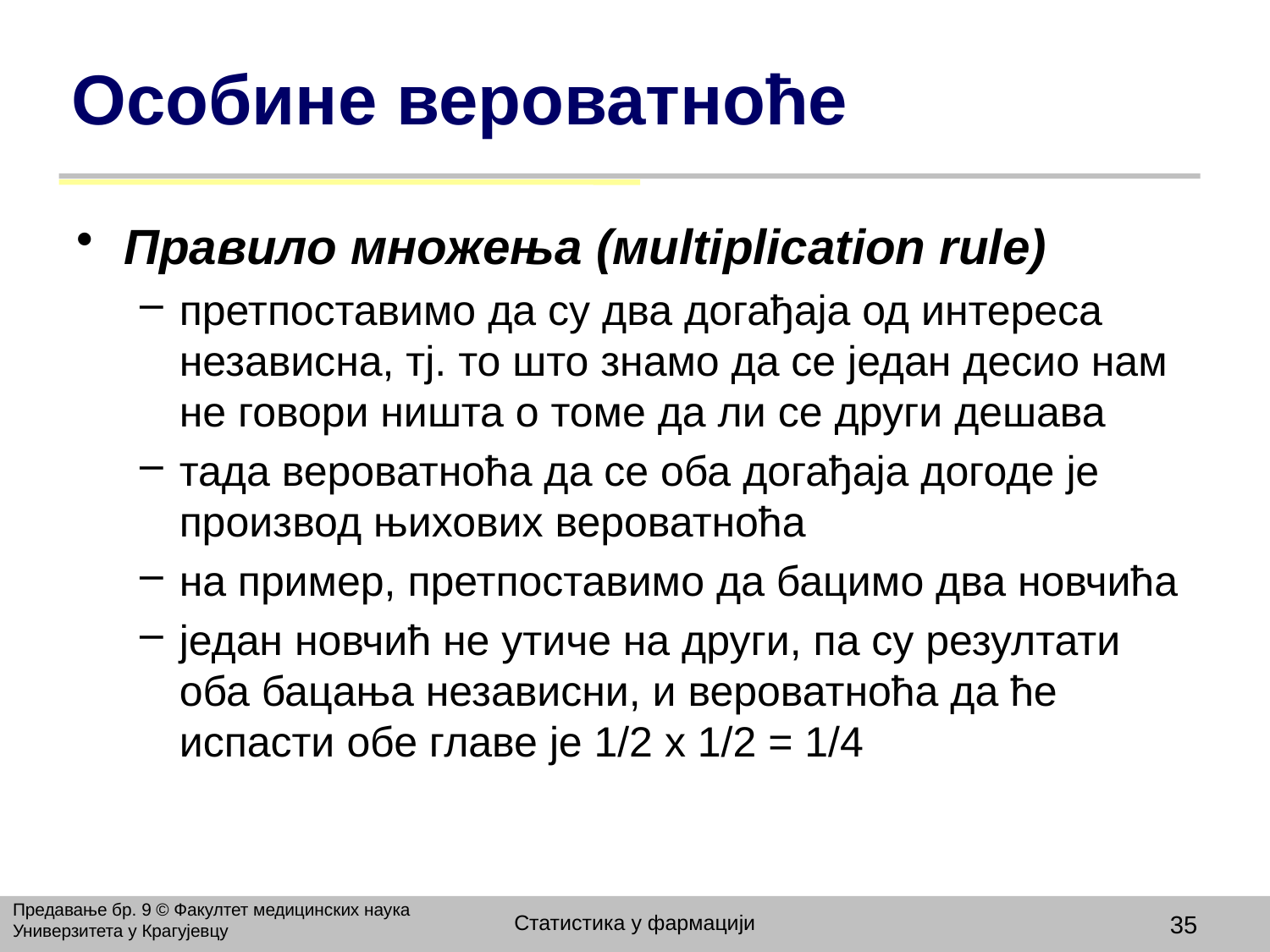

# Особине вероватноће
Правило множења (мultiplication rule)
претпоставимо да су два догађаја од интереса  независна, тј. то што знамо да се један десио нам не говори ништа о томе да ли се други дешава
тада вероватноћа да се оба догађаја догоде је производ њихових вероватноћа
на пример, претпоставимо да бацимо два новчића
један новчић не утиче на други, па су резултати оба бацања независни, и вероватноћа да ће испасти обе главе је 1/2 x 1/2 = 1/4
Предавање бр. 9 © Факултет медицинских наука Универзитета у Крагујевцу
Статистика у фармацији
35